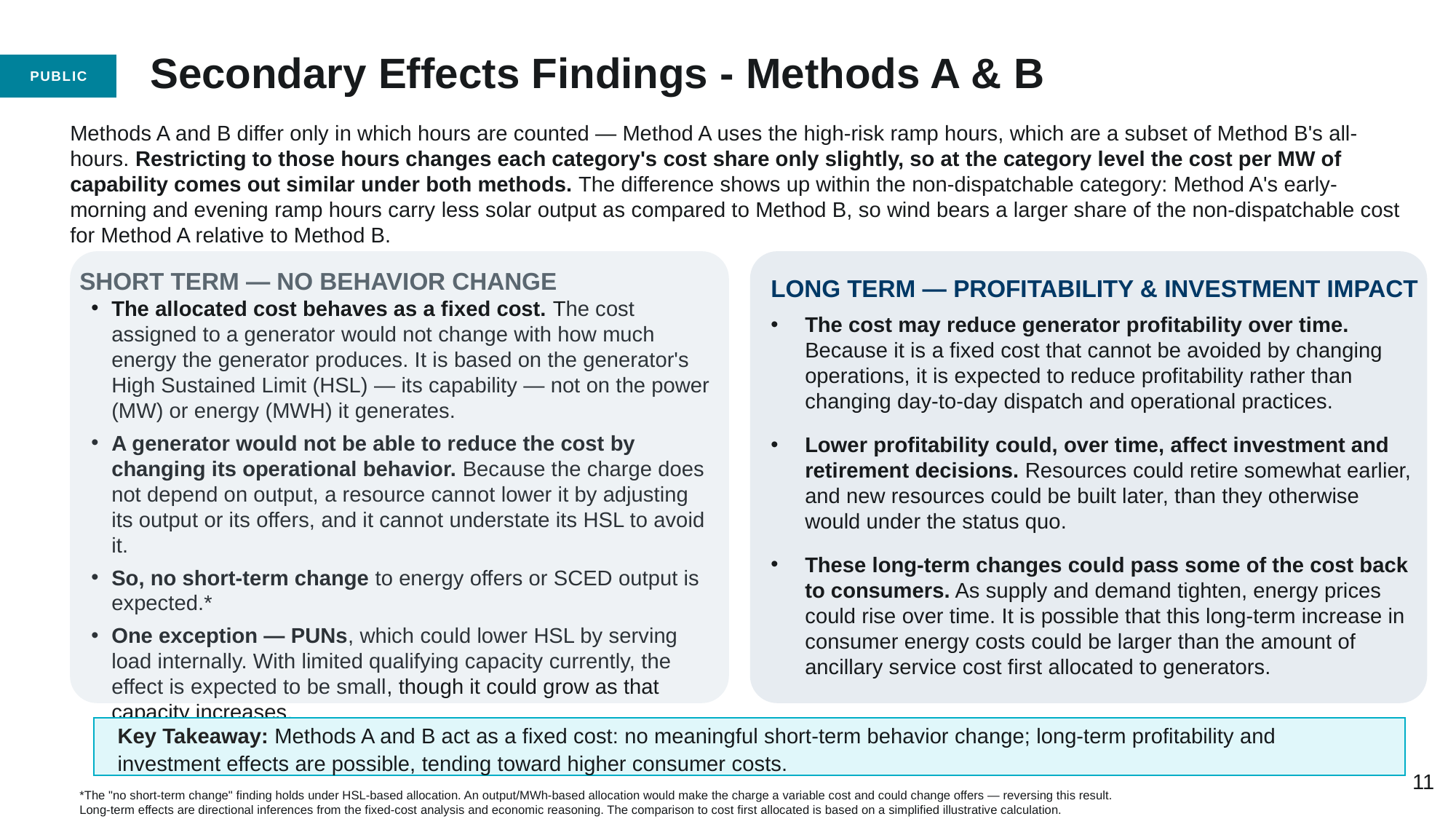

# Secondary Effects Findings - Methods A & B
Methods A and B differ only in which hours are counted — Method A uses the high-risk ramp hours, which are a subset of Method B's all-hours. Restricting to those hours changes each category's cost share only slightly, so at the category level the cost per MW of capability comes out similar under both methods. The difference shows up within the non-dispatchable category: Method A's early-morning and evening ramp hours carry less solar output as compared to Method B, so wind bears a larger share of the non-dispatchable cost for Method A relative to Method B.

LONG TERM — PROFITABILITY & INVESTMENT Impact
The cost may reduce generator profitability over time. Because it is a fixed cost that cannot be avoided by changing operations, it is expected to reduce profitability rather than changing day-to-day dispatch and operational practices.

Lower profitability could, over time, affect investment and retirement decisions. Resources could retire somewhat earlier, and new resources could be built later, than they otherwise would under the status quo.

These long-term changes could pass some of the cost back to consumers. As supply and demand tighten, energy prices could rise over time. It is possible that this long-term increase in consumer energy costs could be larger than the amount of ancillary service cost first allocated to generators.

SHORT TERM — NO BEHAVIOR CHANGE
The allocated cost behaves as a fixed cost. The cost assigned to a generator would not change with how much energy the generator produces. It is based on the generator's High Sustained Limit (HSL) — its capability — not on the power (MW) or energy (MWH) it generates.

A generator would not be able to reduce the cost by changing its operational behavior. Because the charge does not depend on output, a resource cannot lower it by adjusting its output or its offers, and it cannot understate its HSL to avoid it.

So, no short-term change to energy offers or SCED output is expected.*

One exception — PUNs, which could lower HSL by serving load internally. With limited qualifying capacity currently, the effect is expected to be small, though it could grow as that capacity increases.
Key Takeaway: Methods A and B act as a fixed cost: no meaningful short-term behavior change; long-term profitability and investment effects are possible, tending toward higher consumer costs.
11
*The "no short-term change" finding holds under HSL-based allocation. An output/MWh-based allocation would make the charge a variable cost and could change offers — reversing this result.
Long-term effects are directional inferences from the fixed-cost analysis and economic reasoning. The comparison to cost first allocated is based on a simplified illustrative calculation.